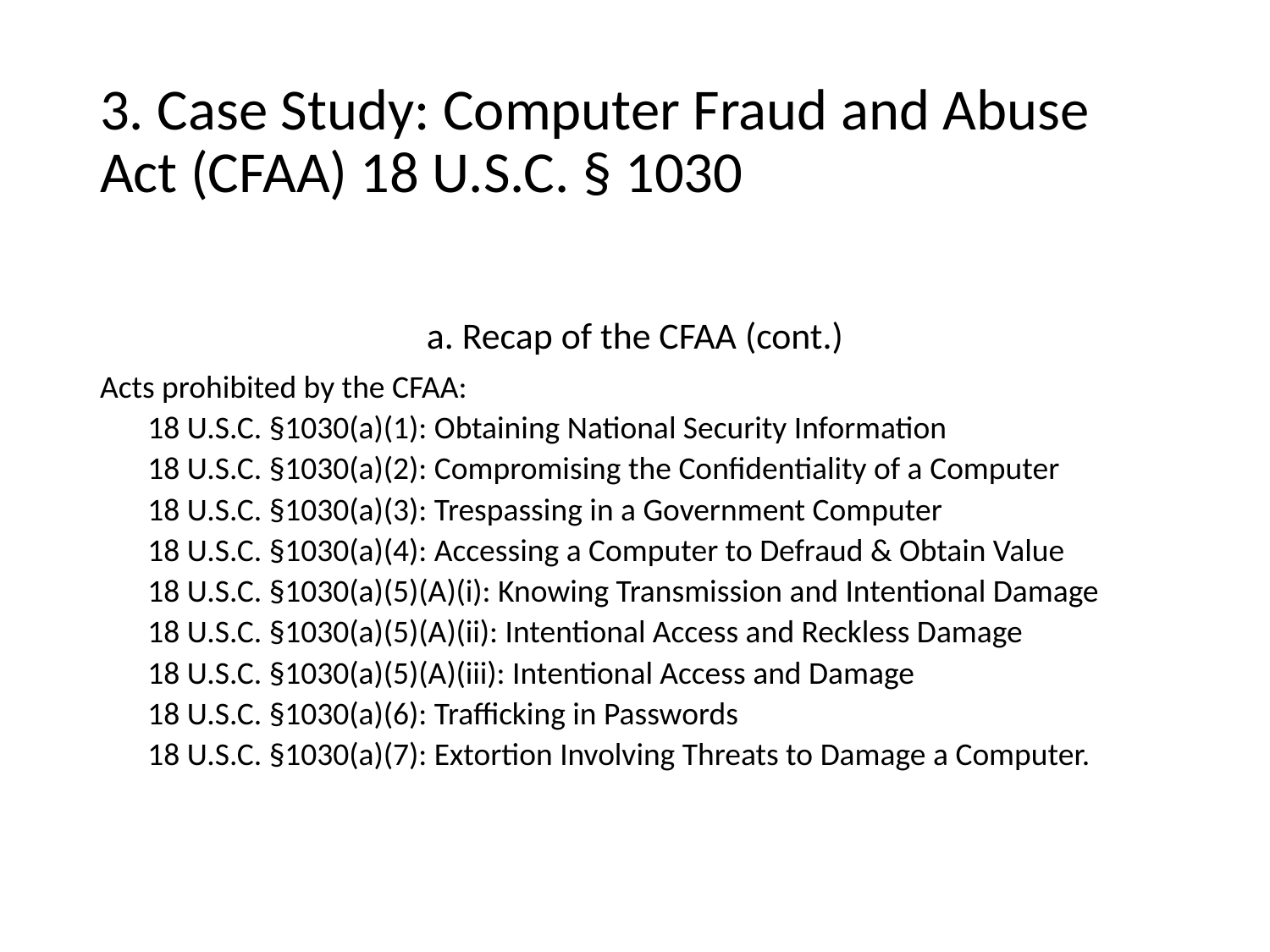

# 3. Case Study: Computer Fraud and Abuse Act (CFAA) 18 U.S.C. § 1030

a. Recap of the CFAA (cont.)
Acts prohibited by the CFAA:
18 U.S.C. §1030(a)(1): Obtaining National Security Information
18 U.S.C. §1030(a)(2): Compromising the Confidentiality of a Computer
18 U.S.C. §1030(a)(3): Trespassing in a Government Computer
18 U.S.C. §1030(a)(4): Accessing a Computer to Defraud & Obtain Value
18 U.S.C. §1030(a)(5)(A)(i): Knowing Transmission and Intentional Damage
18 U.S.C. §1030(a)(5)(A)(ii): Intentional Access and Reckless Damage
18 U.S.C. §1030(a)(5)(A)(iii): Intentional Access and Damage
18 U.S.C. §1030(a)(6): Trafficking in Passwords
18 U.S.C. §1030(a)(7): Extortion Involving Threats to Damage a Computer.